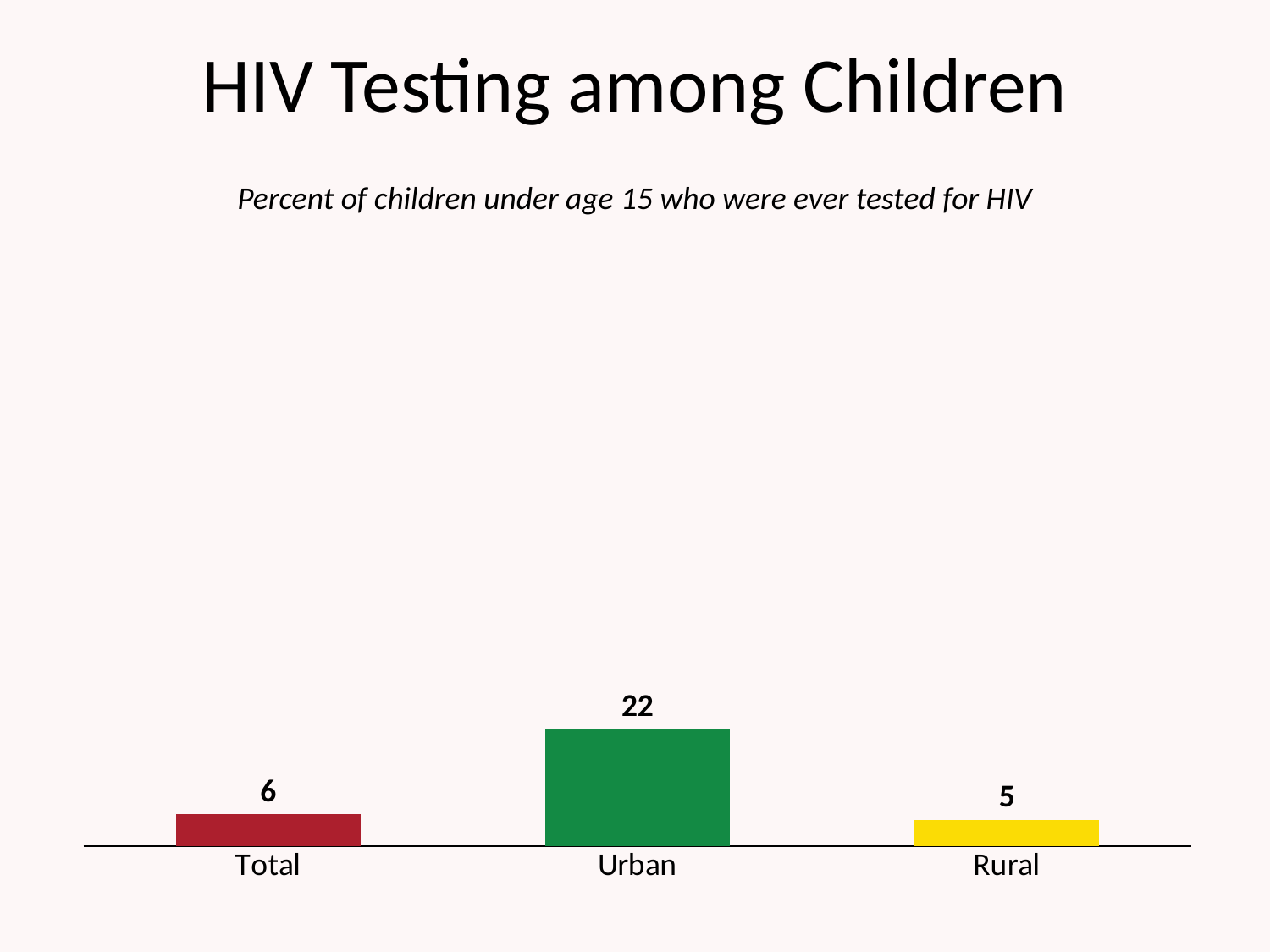

# HIV Testing among Children
Percent of children under age 15 who were ever tested for HIV

### Chart

| Category | HIV counselling, testing, and received results during ANC |
|---|---|
| Total | 6.0 |
| Urban | 22.0 |
| Rural | 5.0 |